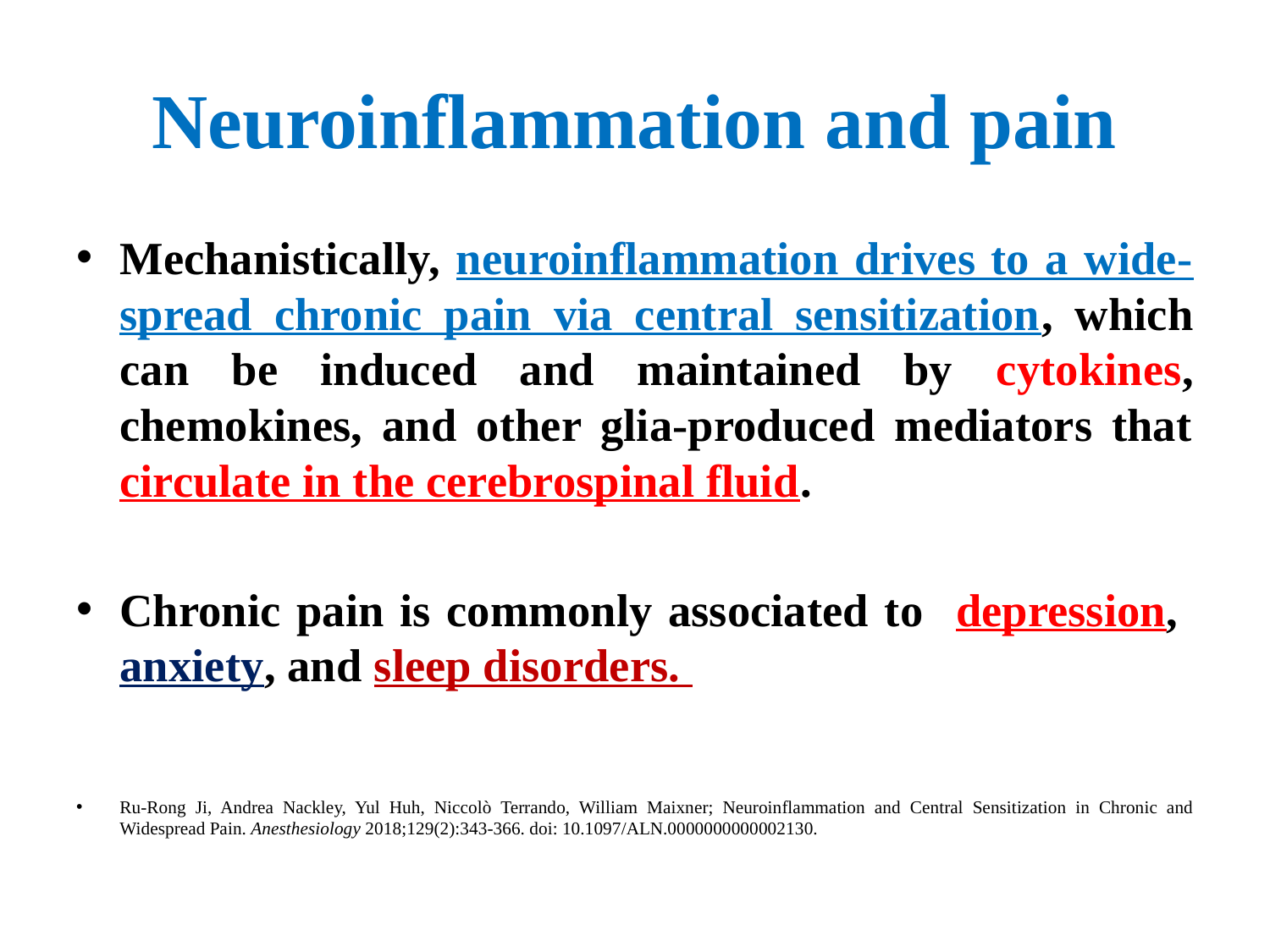

# Neuroinflammation and pain
Mechanistically, neuroinflammation drives to a wide-spread chronic pain via central sensitization, which can be induced and maintained by cytokines, chemokines, and other glia-produced mediators that circulate in the cerebrospinal fluid.

Chronic pain is commonly associated to  depression,  anxiety, and sleep disorders.

Ru-Rong Ji, Andrea Nackley, Yul Huh, Niccolò Terrando, William Maixner; Neuroinflammation and Central Sensitization in Chronic and Widespread Pain. Anesthesiology 2018;129(2):343-366. doi: 10.1097/ALN.0000000000002130.